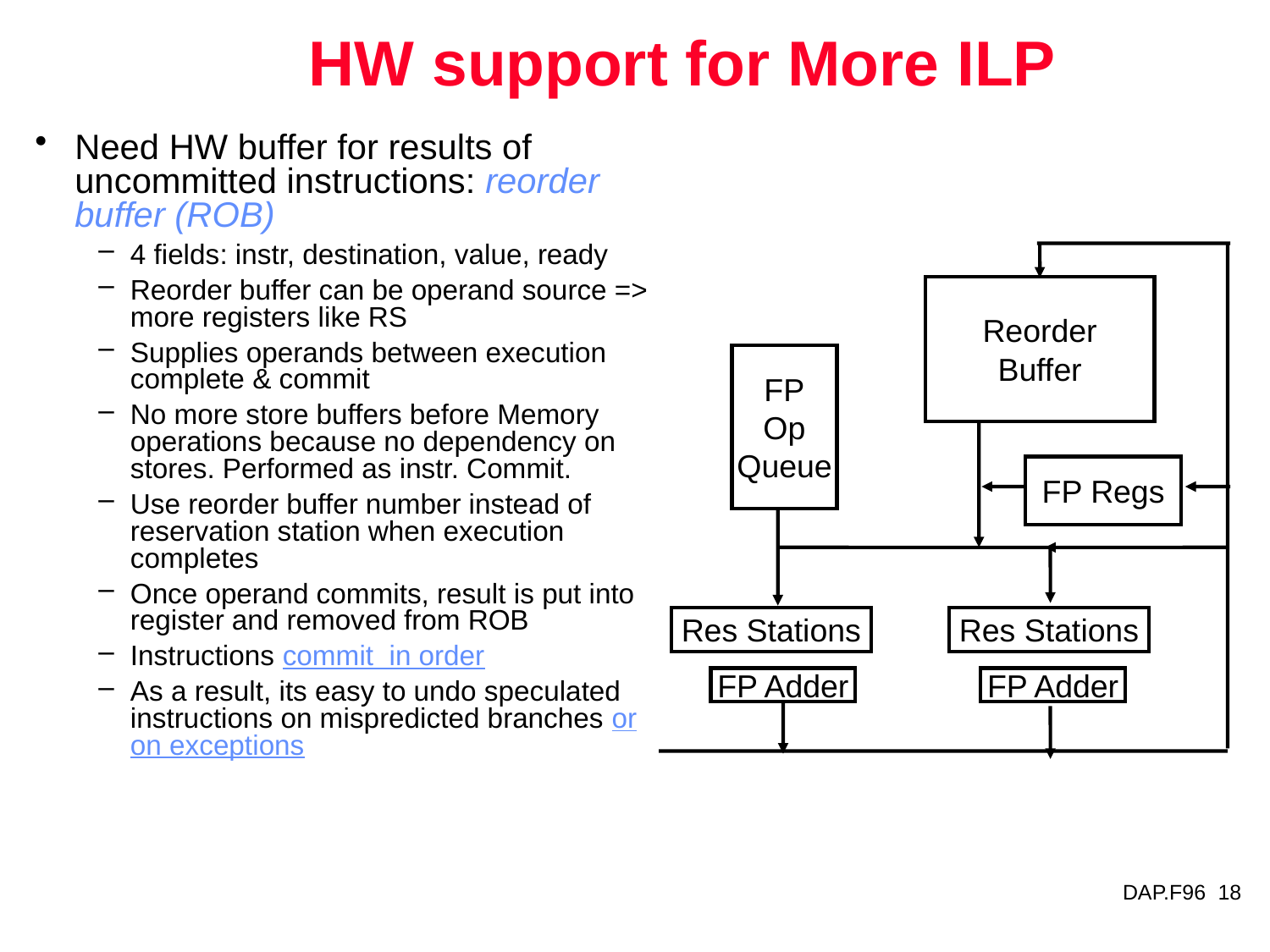

# HW support for More ILP
Need HW buffer for results of uncommitted instructions: reorder buffer (ROB)
4 fields: instr, destination, value, ready
Reorder buffer can be operand source => more registers like RS
Supplies operands between execution complete & commit
No more store buffers before Memory operations because no dependency on stores. Performed as instr. Commit.
Use reorder buffer number instead of reservation station when execution completes
Once operand commits, result is put into register and removed from ROB
Instructions commit  in order
As a result, its easy to undo speculated instructions on mispredicted branches or on exceptions

Reorder
Buffer
FP
Op
Queue

FP Regs

Res Stations
Res Stations
FP Adder
FP Adder